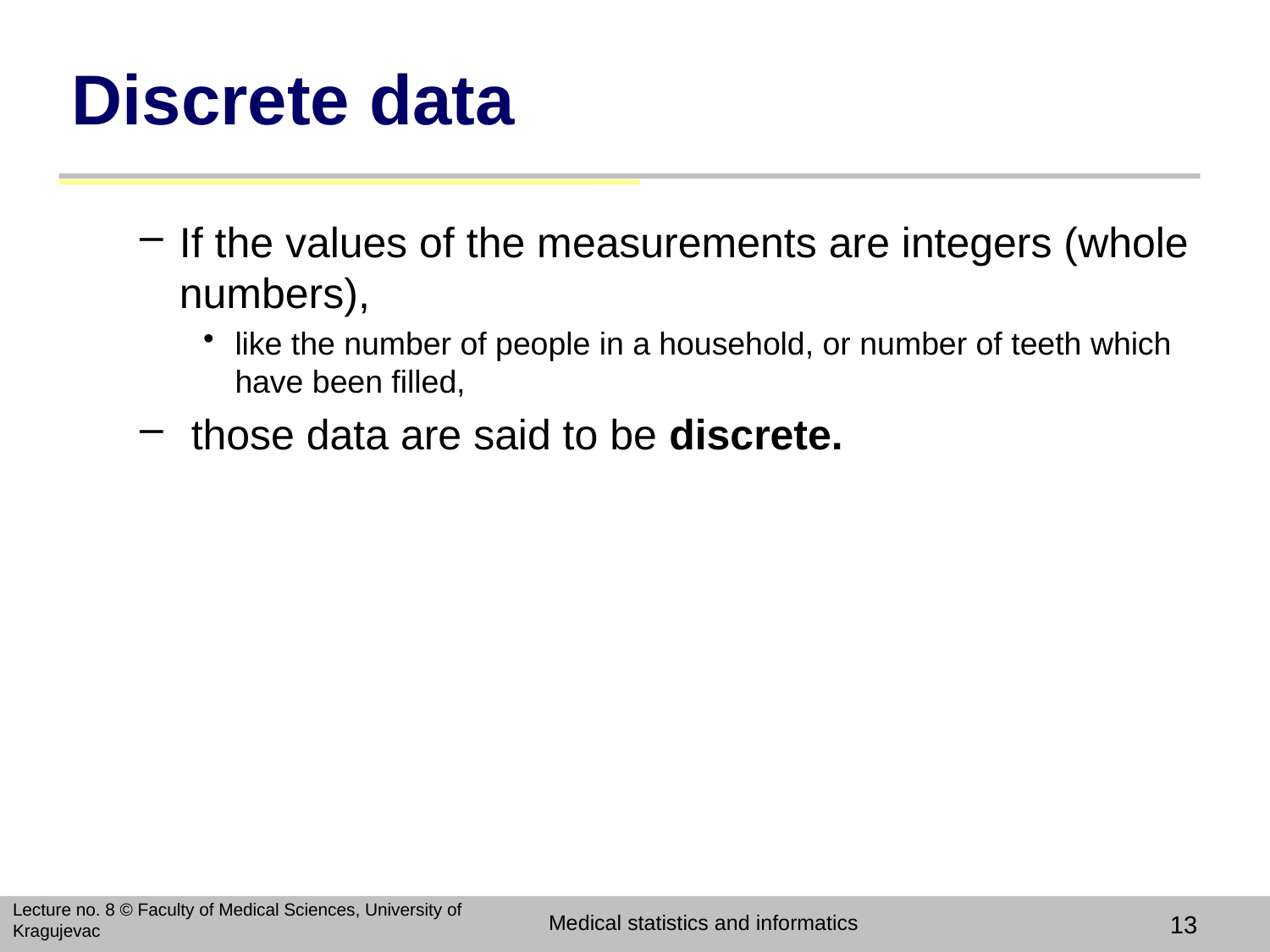

# Discrete data
If the values of the measurements are integers (whole numbers),
like the number of people in a household, or number of teeth which have been filled,
 those data are said to be discrete.
Lecture no. 8 © Faculty of Medical Sciences, University of Kragujevac
Medical statistics and informatics
13